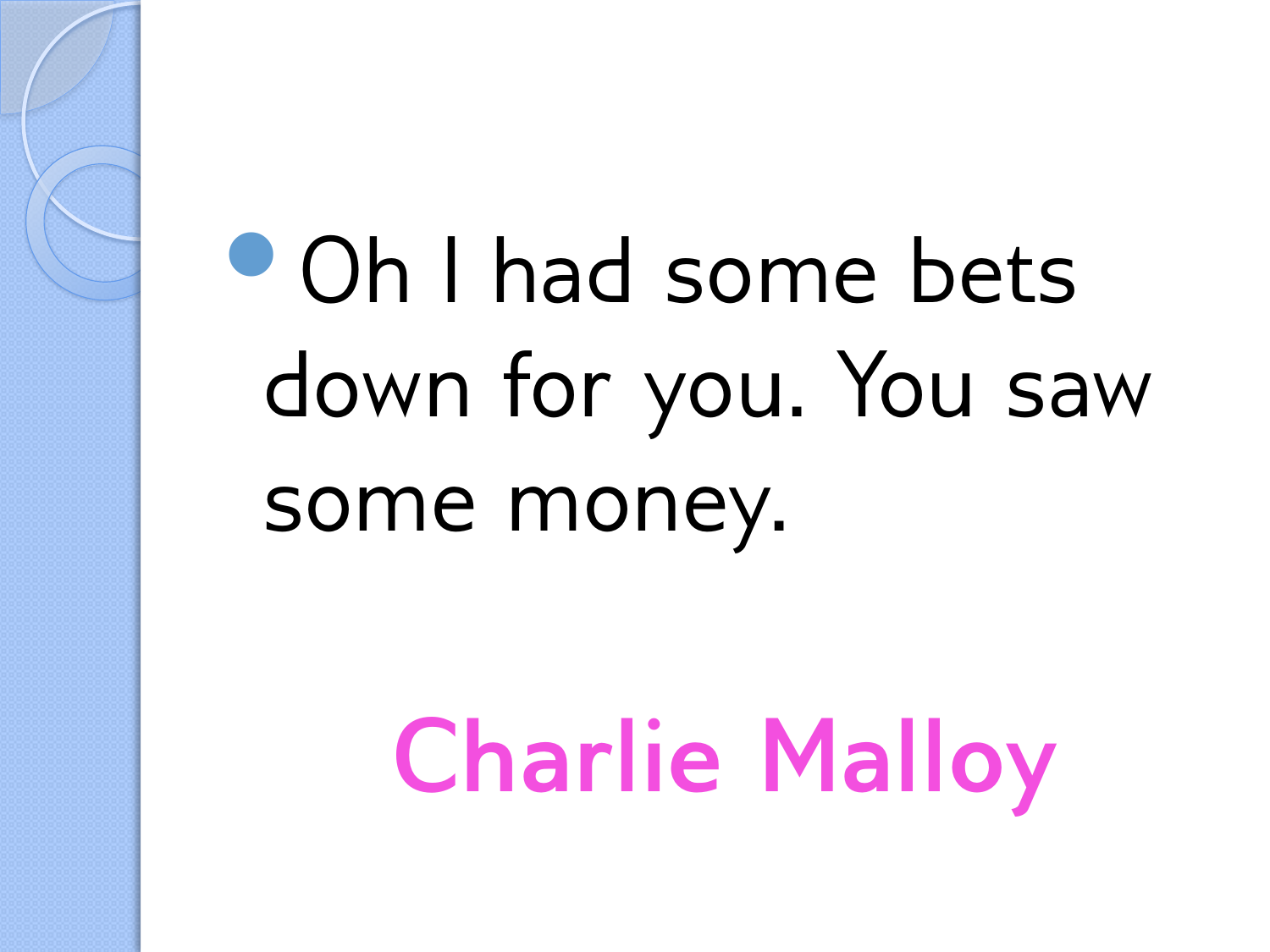

#
Oh I had some bets down for you. You saw some money.

Charlie Malloy